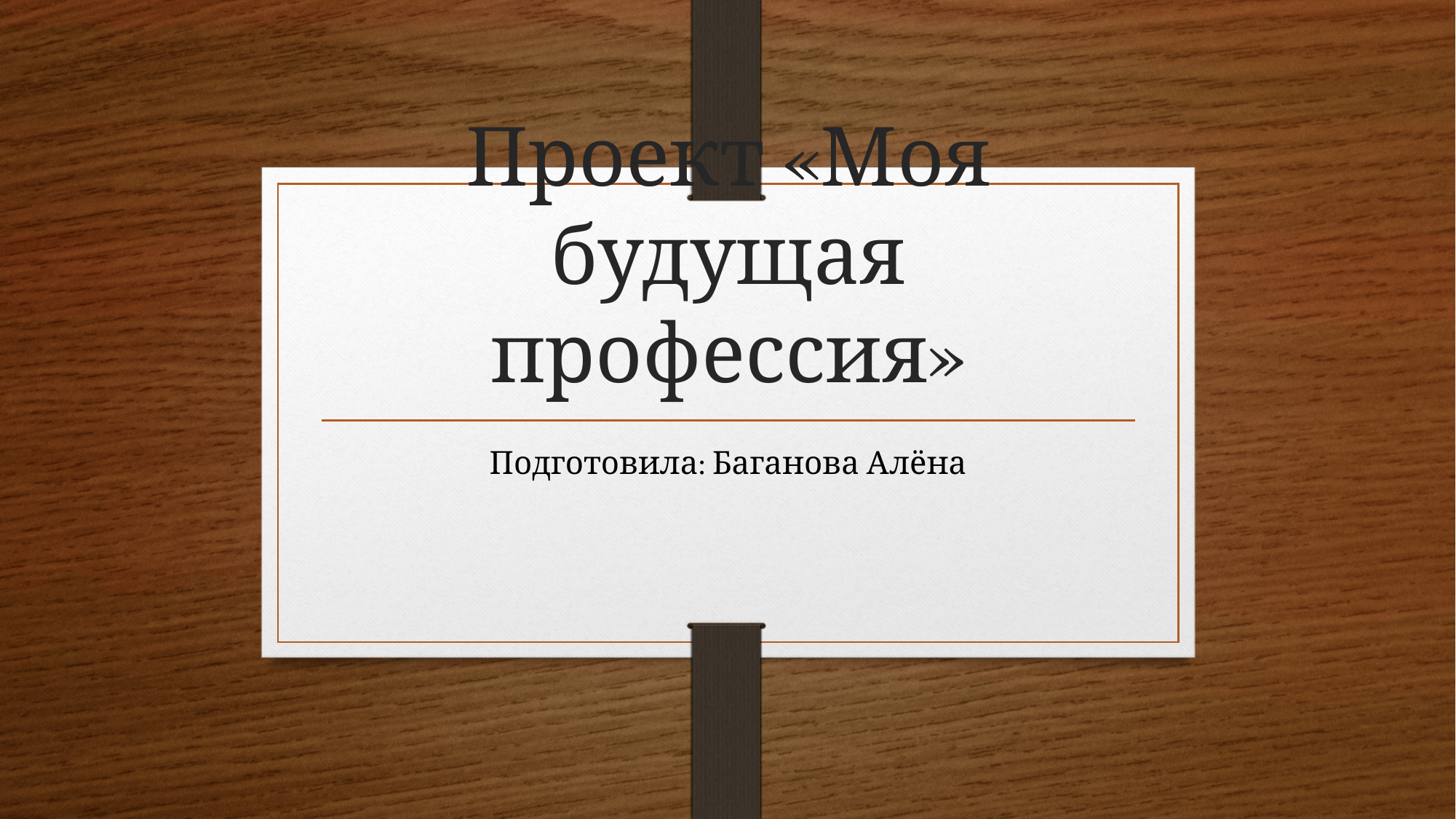

# Проект «Моя будущая профессия»
Подготовила: Баганова Алёна